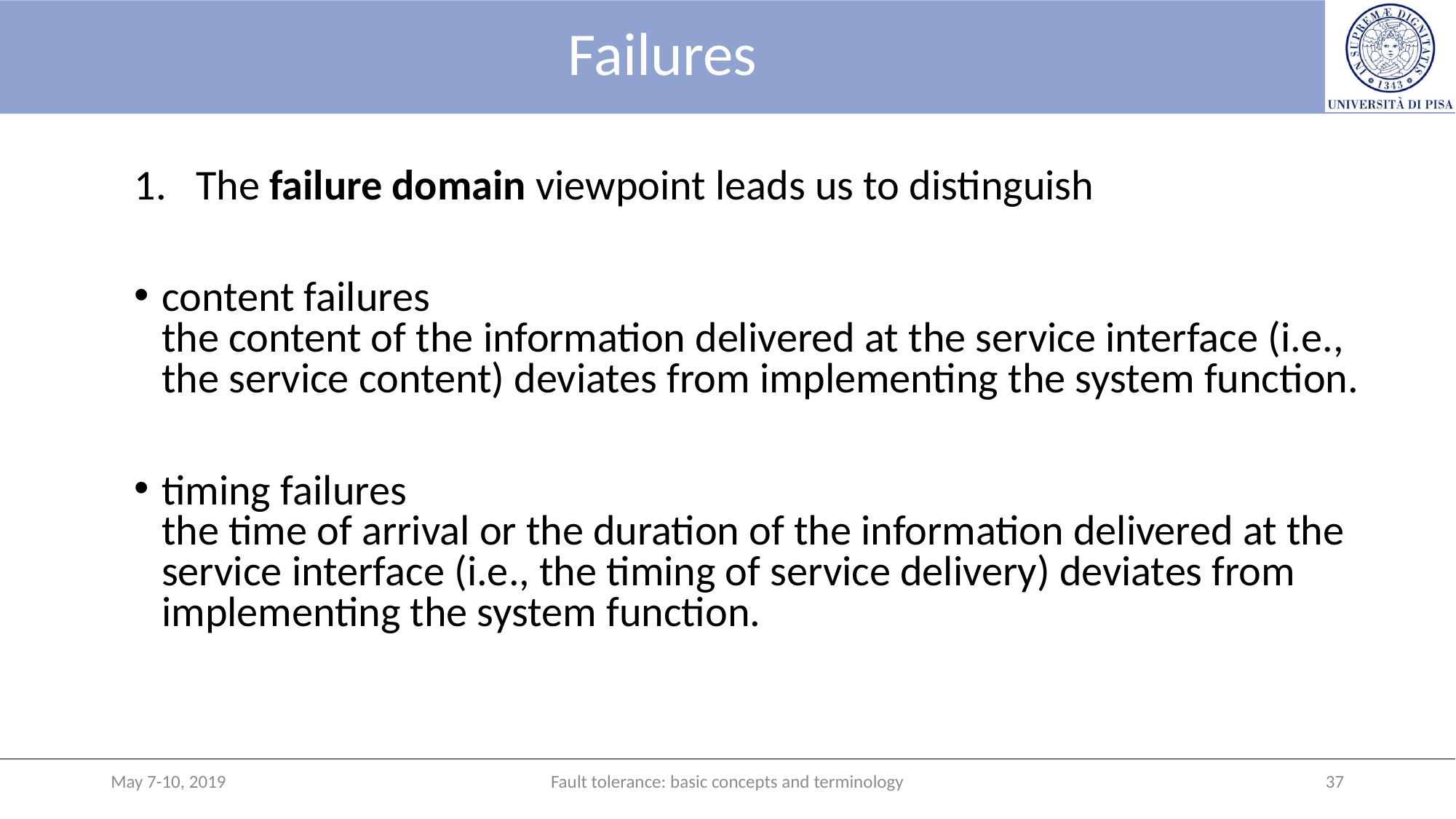

# Failures
The failure domain viewpoint leads us to distinguish

content failures
the content of the information delivered at the service interface (i.e., the service content) deviates from implementing the system function.

timing failures
the time of arrival or the duration of the information delivered at the service interface (i.e., the timing of service delivery) deviates from implementing the system function.

May 7-10, 2019
Fault tolerance: basic concepts and terminology
37